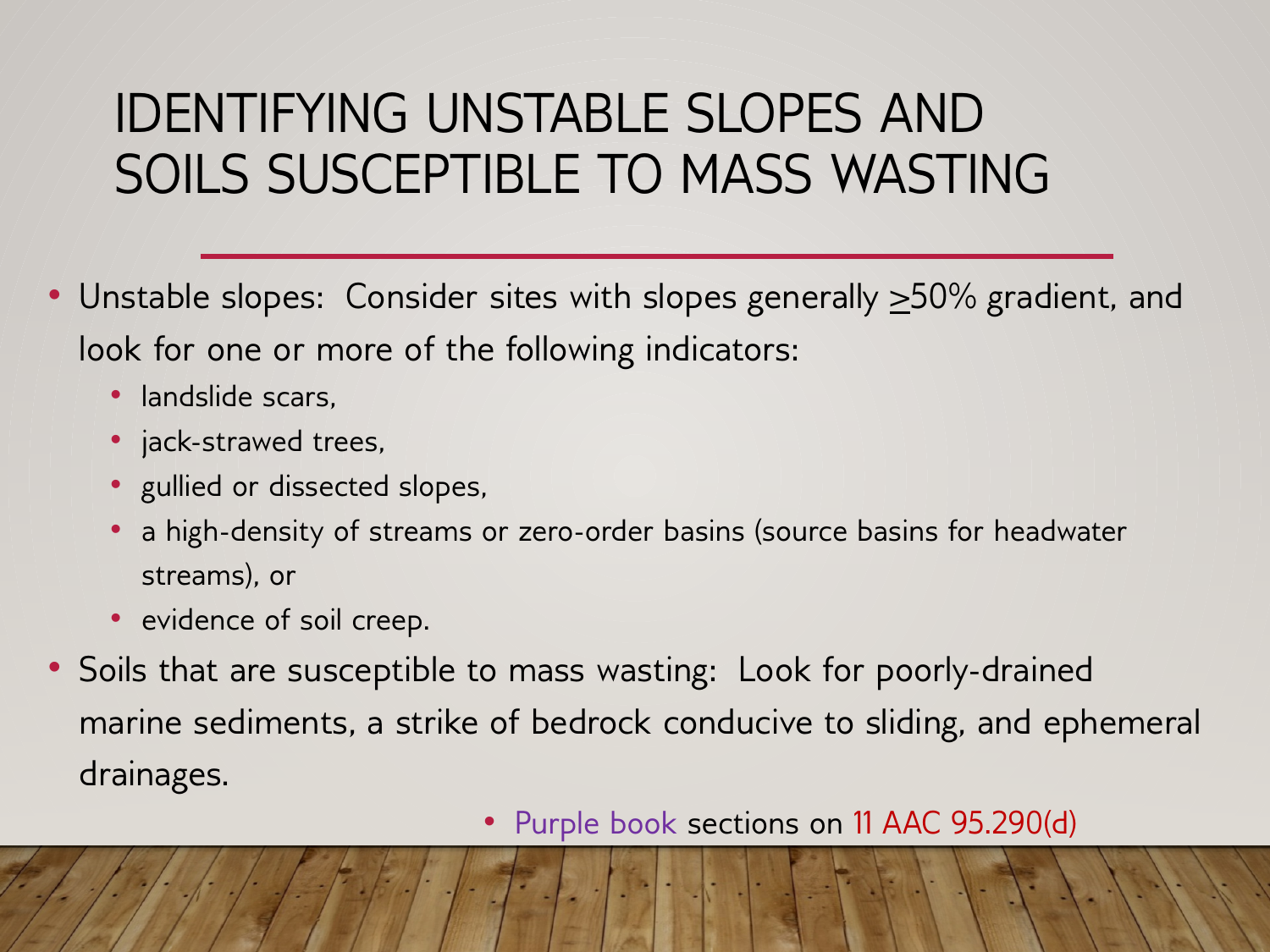

# Identifying unstable slopes and soils susceptible to mass wasting
Unstable slopes:  Consider sites with slopes generally >50% gradient, and look for one or more of the following indicators:
landslide scars,
jack-strawed trees,
gullied or dissected slopes,
a high-density of streams or zero-order basins (source basins for headwater streams), or
evidence of soil creep.
Soils that are susceptible to mass wasting:  Look for poorly-drained marine sediments, a strike of bedrock conducive to sliding, and ephemeral drainages.
Purple book sections on 11 AAC 95.290(d)